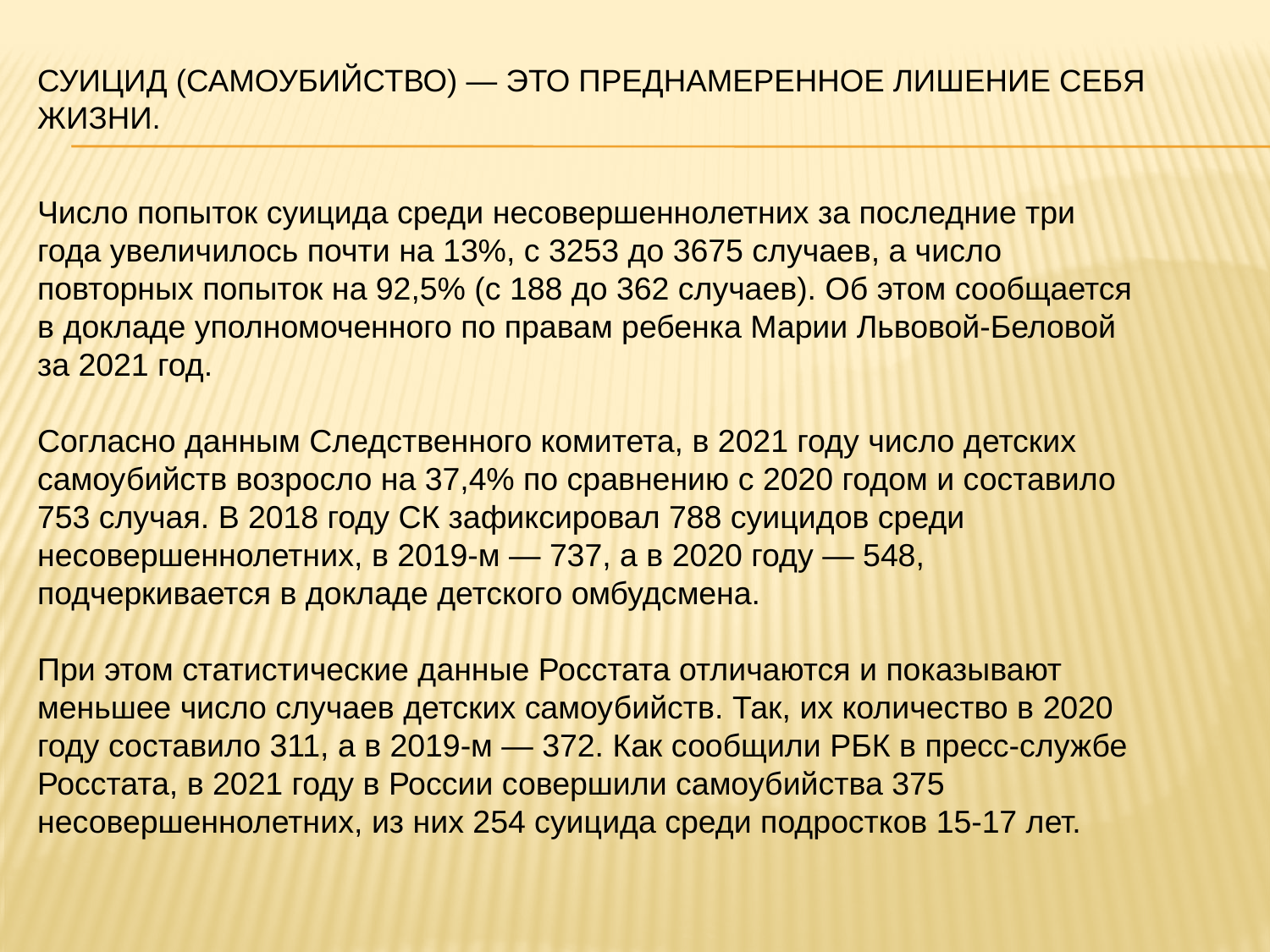

# Суицид (самоубийство) — это преднамеренное лишение себя жизни.
Число попыток суицида среди несовершеннолетних за последние три года увеличилось почти на 13%, с 3253 до 3675 случаев, а число повторных попыток на 92,5% (с 188 до 362 случаев). Об этом сообщается в докладе уполномоченного по правам ребенка Марии Львовой-Беловой за 2021 год.
Согласно данным Следственного комитета, в 2021 году число детских самоубийств возросло на 37,4% по сравнению с 2020 годом и составило 753 случая. В 2018 году СК зафиксировал 788 суицидов среди несовершеннолетних, в 2019-м — 737, а в 2020 году — 548, подчеркивается в докладе детского омбудсмена.
При этом статистические данные Росстата отличаются и показывают меньшее число случаев детских самоубийств. Так, их количество в 2020 году составило 311, а в 2019-м — 372. Как сообщили РБК в пресс-службе Росстата, в 2021 году в России совершили самоубийства 375 несовершеннолетних, из них 254 суицида среди подростков 15-17 лет.